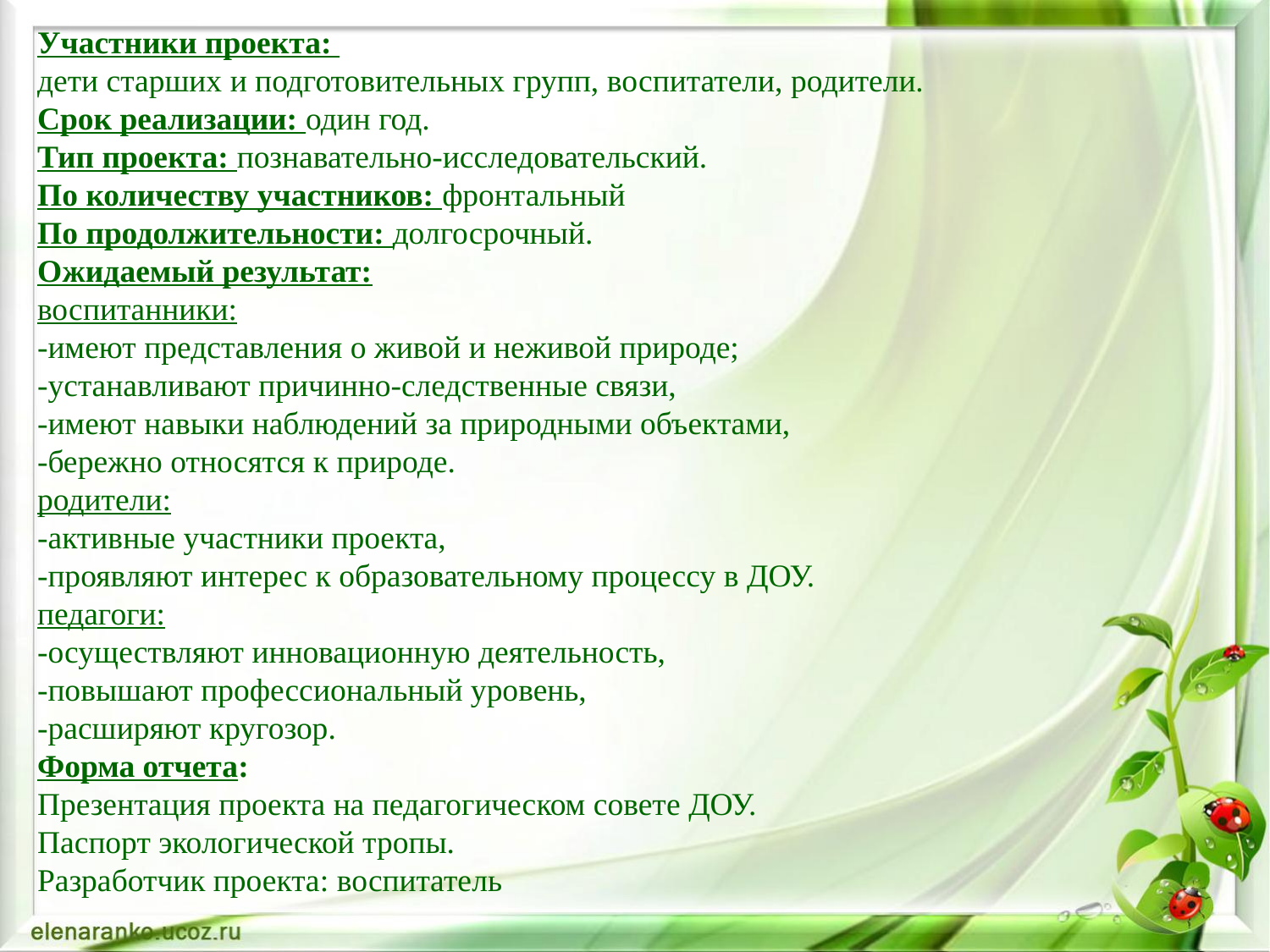

Участники проекта:
дети старших и подготовительных групп, воспитатели, родители.
Срок реализации: один год.
Тип проекта: познавательно-исследовательский.
По количеству участников: фронтальный
По продолжительности: долгосрочный.
Ожидаемый результат:
воспитанники:
-имеют представления о живой и неживой природе;
-устанавливают причинно-следственные связи,
-имеют навыки наблюдений за природными объектами,
-бережно относятся к природе.
родители:
-активные участники проекта,
-проявляют интерес к образовательному процессу в ДОУ.
педагоги:
-осуществляют инновационную деятельность,
-повышают профессиональный уровень,
-расширяют кругозор.
Форма отчета:
Презентация проекта на педагогическом совете ДОУ.
Паспорт экологической тропы.
Разработчик проекта: воспитатель